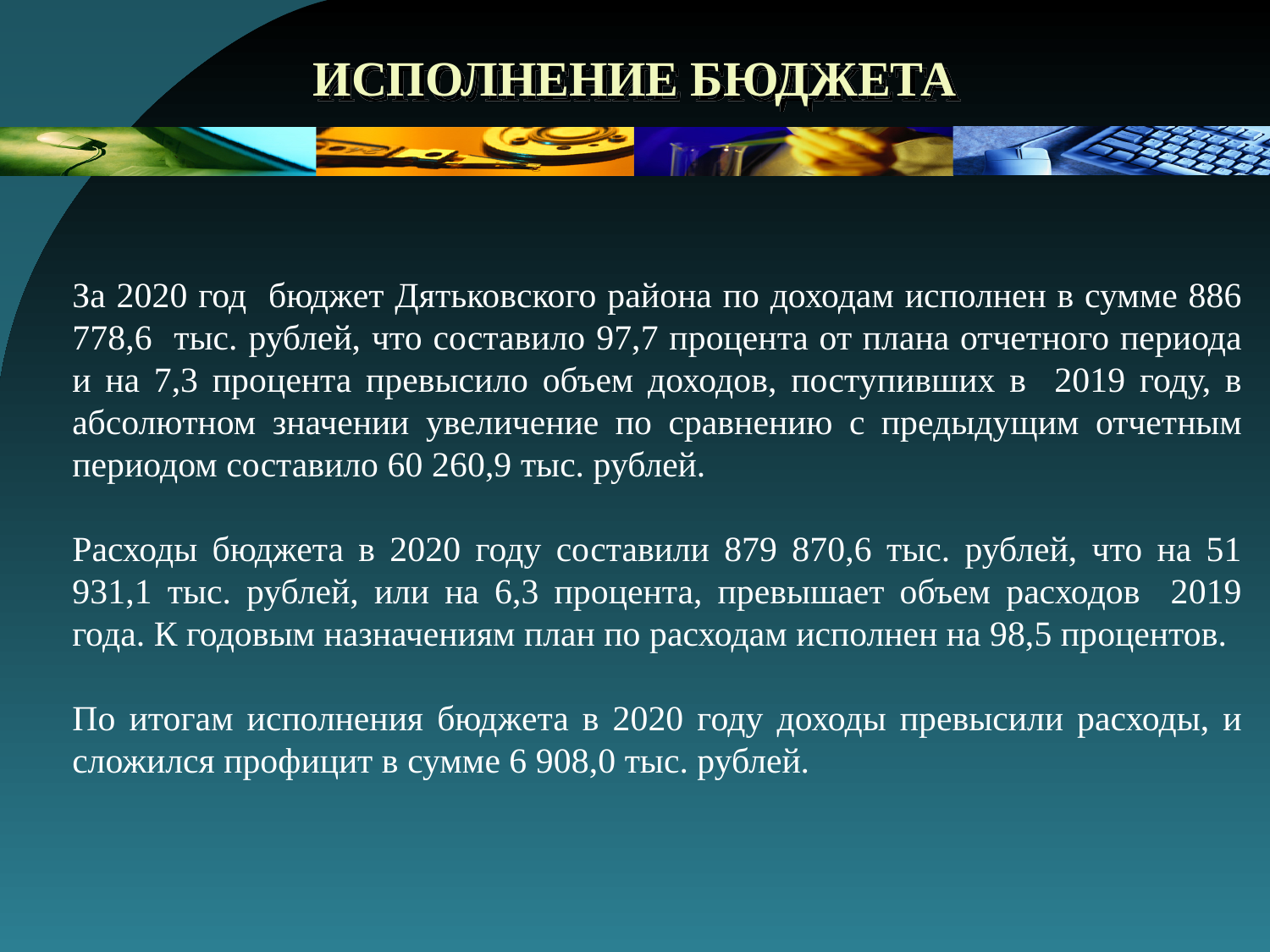

# ИСПОЛНЕНИЕ БЮДЖЕТА
За 2020 год  бюджет Дятьковского района по доходам исполнен в сумме 886 778,6  тыс. рублей, что составило 97,7 процента от плана отчетного периода и на 7,3 процента превысило объем доходов, поступивших в  2019 году, в абсолютном значении увеличение по сравнению с предыдущим отчетным периодом составило 60 260,9 тыс. рублей.

Расходы бюджета в 2020 году составили 879 870,6 тыс. рублей, что на 51 931,1 тыс. рублей, или на 6,3 процента, превышает объем расходов  2019 года. К годовым назначениям план по расходам исполнен на 98,5 процентов.

По итогам исполнения бюджета в 2020 году доходы превысили расходы, и сложился профицит в сумме 6 908,0 тыс. рублей.